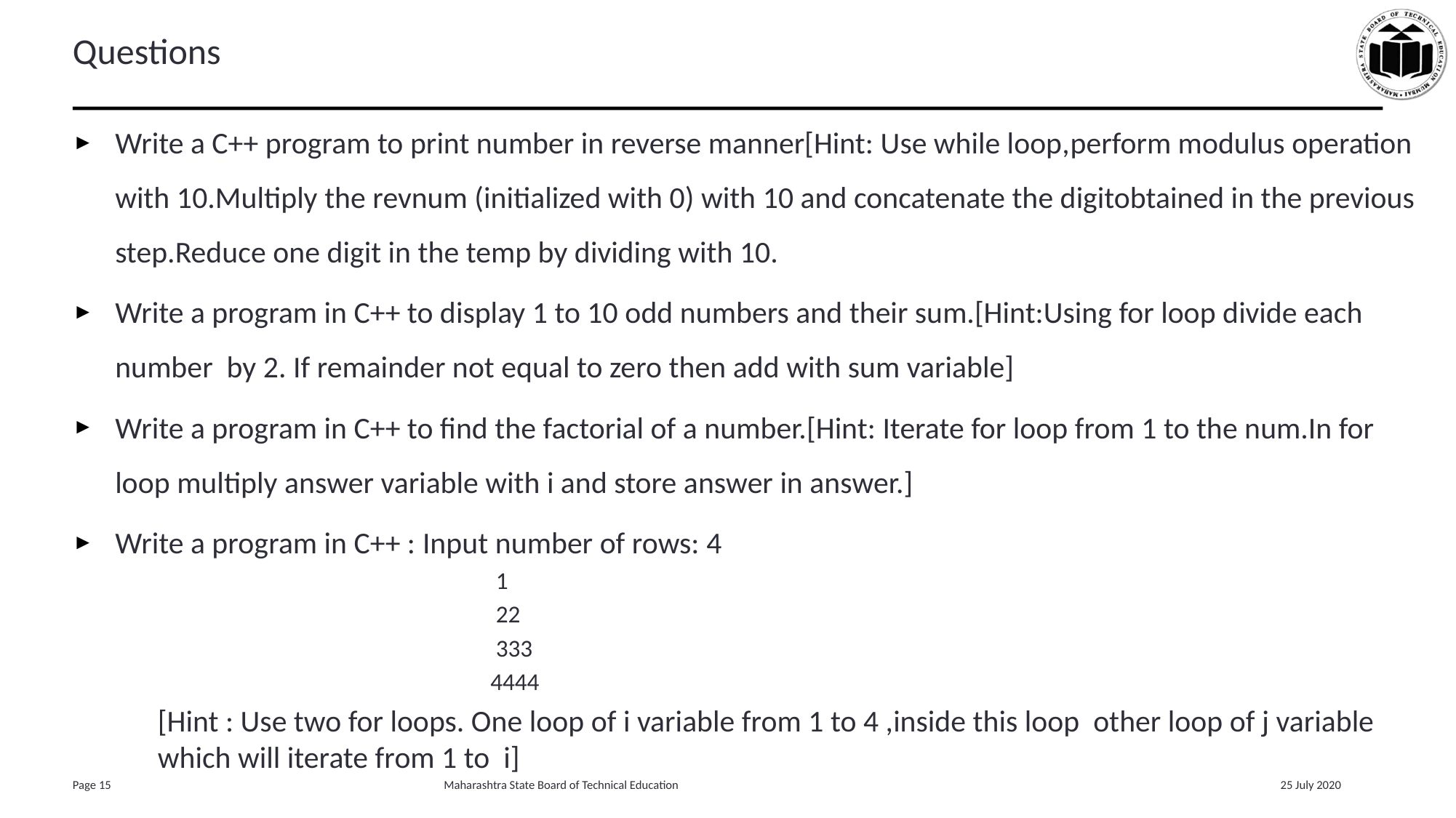

# Questions
Write a C++ program to print number in reverse manner[Hint: Use while loop,perform modulus operation with 10.Multiply the revnum (initialized with 0) with 10 and concatenate the digitobtained in the previous step.Reduce one digit in the temp by dividing with 10.
Write a program in C++ to display 1 to 10 odd numbers and their sum.[Hint:Using for loop divide each number  by 2. If remainder not equal to zero then add with sum variable]
Write a program in C++ to find the factorial of a number.[Hint: Iterate for loop from 1 to the num.In for loop multiply answer variable with i and store answer in answer.]
Write a program in C++ : Input number of rows: 4
	                                          1
	                                          22
	                                          333
	                                         4444
[Hint : Use two for loops. One loop of i variable from 1 to 4 ,inside this loop  other loop of j variable which will iterate from 1 to  i]